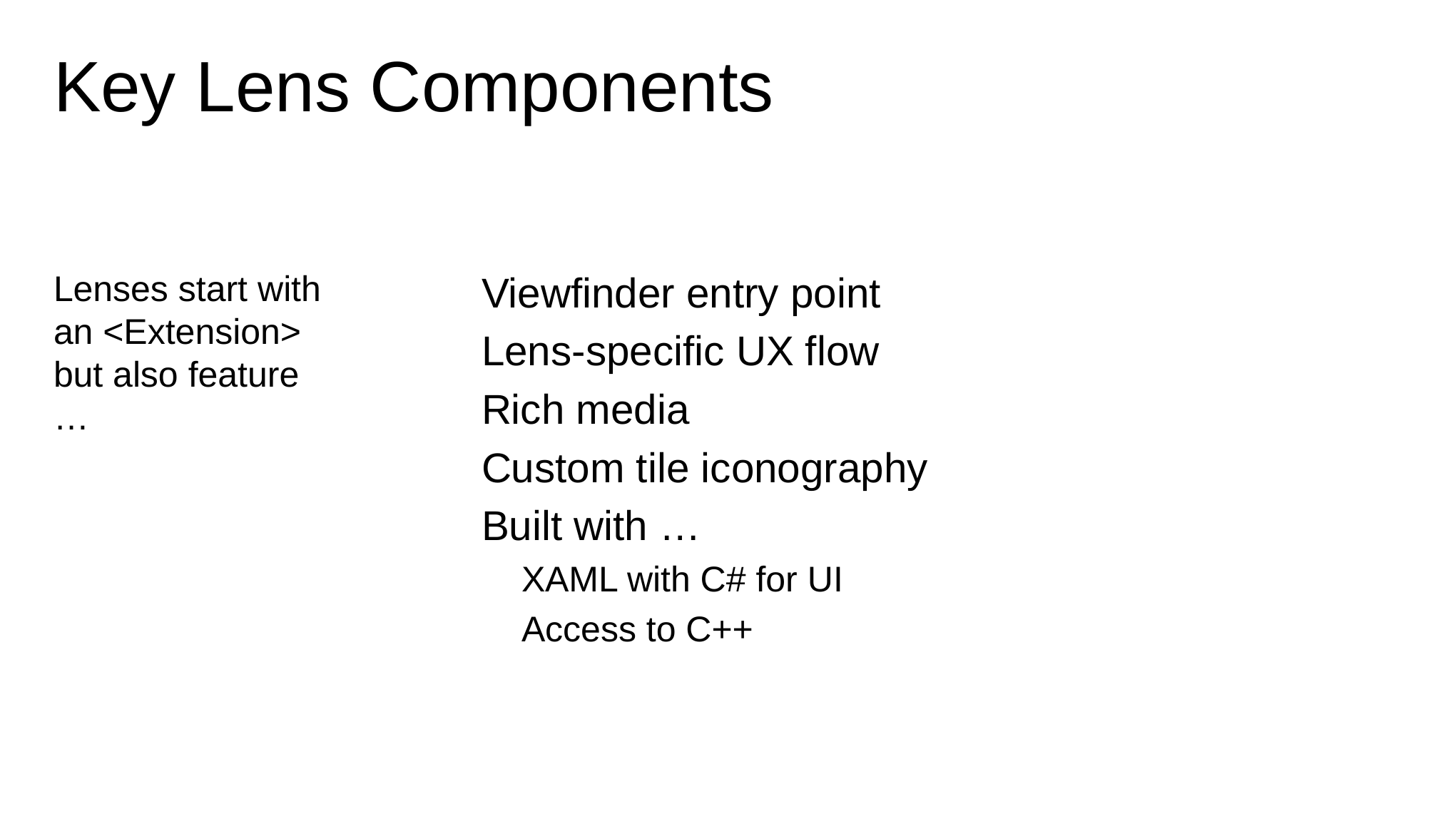

# Key Lens Components
Lenses start with an <Extension> but also feature …
Viewfinder entry point
Lens-specific UX flow
Rich media
Custom tile iconography
Built with …
    XAML with C# for UI
    Access to C++